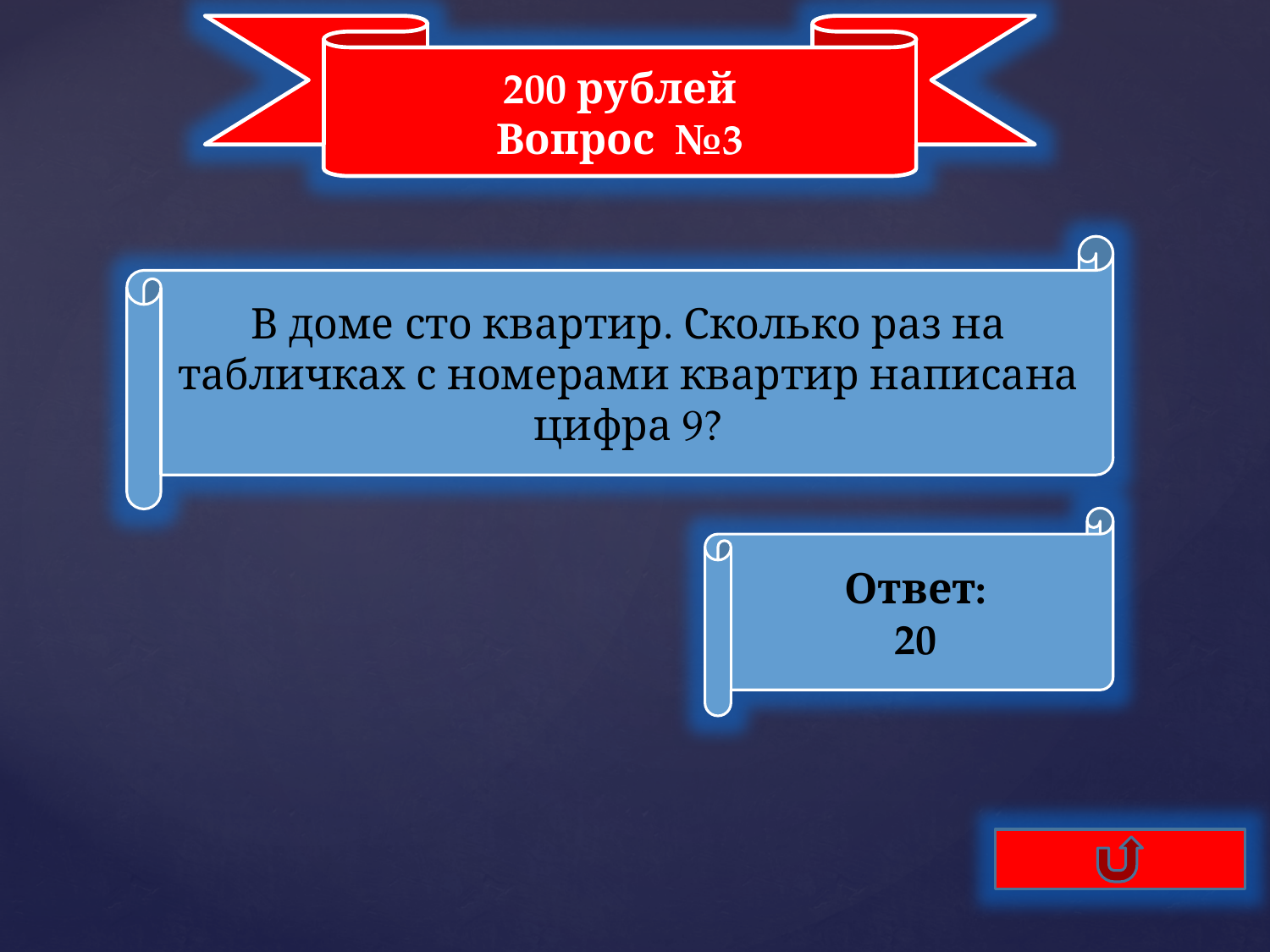

200 рублей
Вопрос  №3
В доме сто квартир. Сколько раз на табличках с номерами квартир написана цифра 9?
Ответ:
20